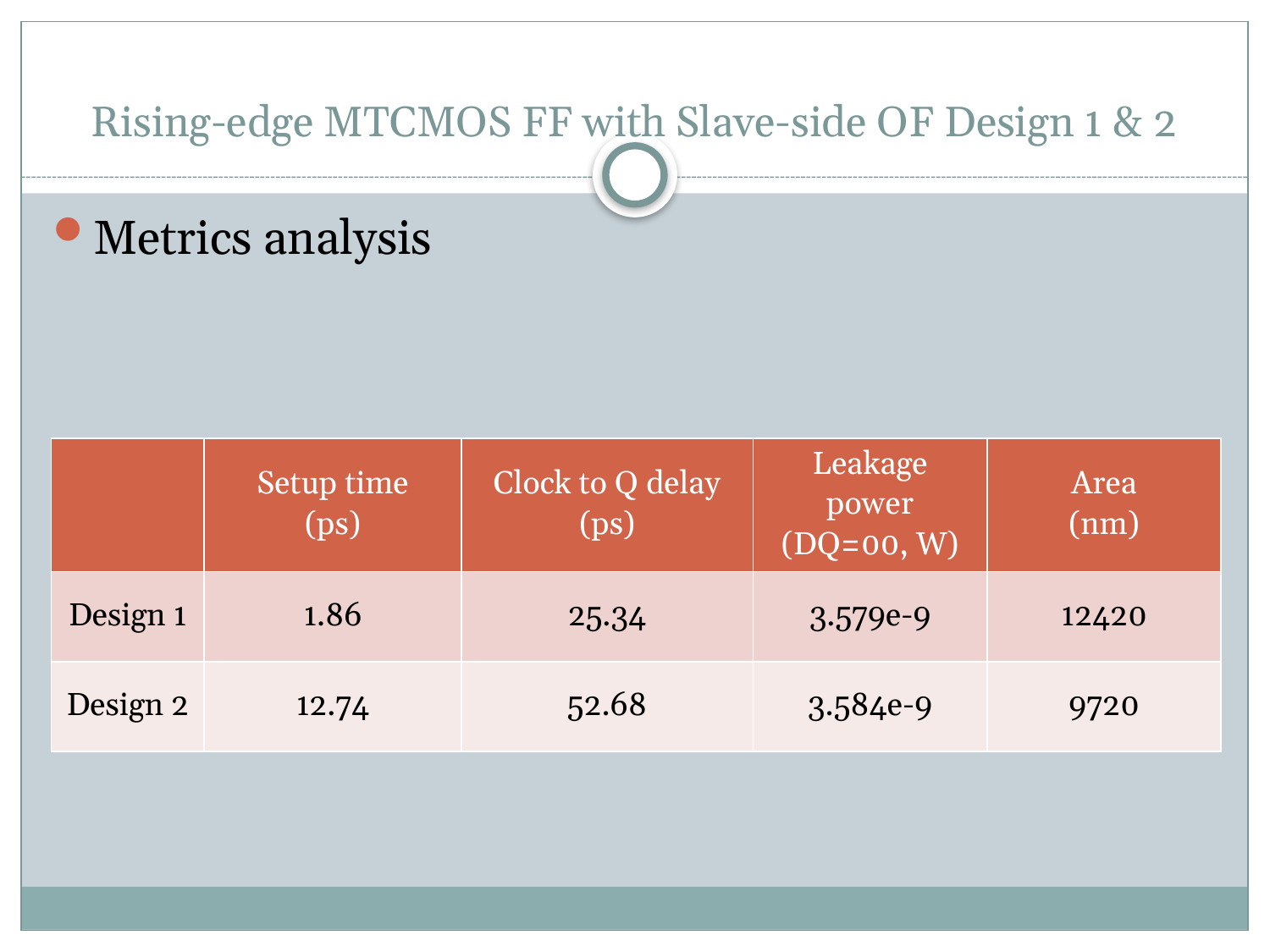

# Rising-edge MTCMOS FF with Slave-side OF Design 1 & 2
Metrics analysis
|  | Setup time (ps) | Clock to Q delay (ps) | Leakage power (DQ=00, W) | Area (nm) |
| --- | --- | --- | --- | --- |
| Design 1 | 1.86 | 25.34 | 3.579e-9 | 12420 |
| Design 2 | 12.74 | 52.68 | 3.584e-9 | 9720 |